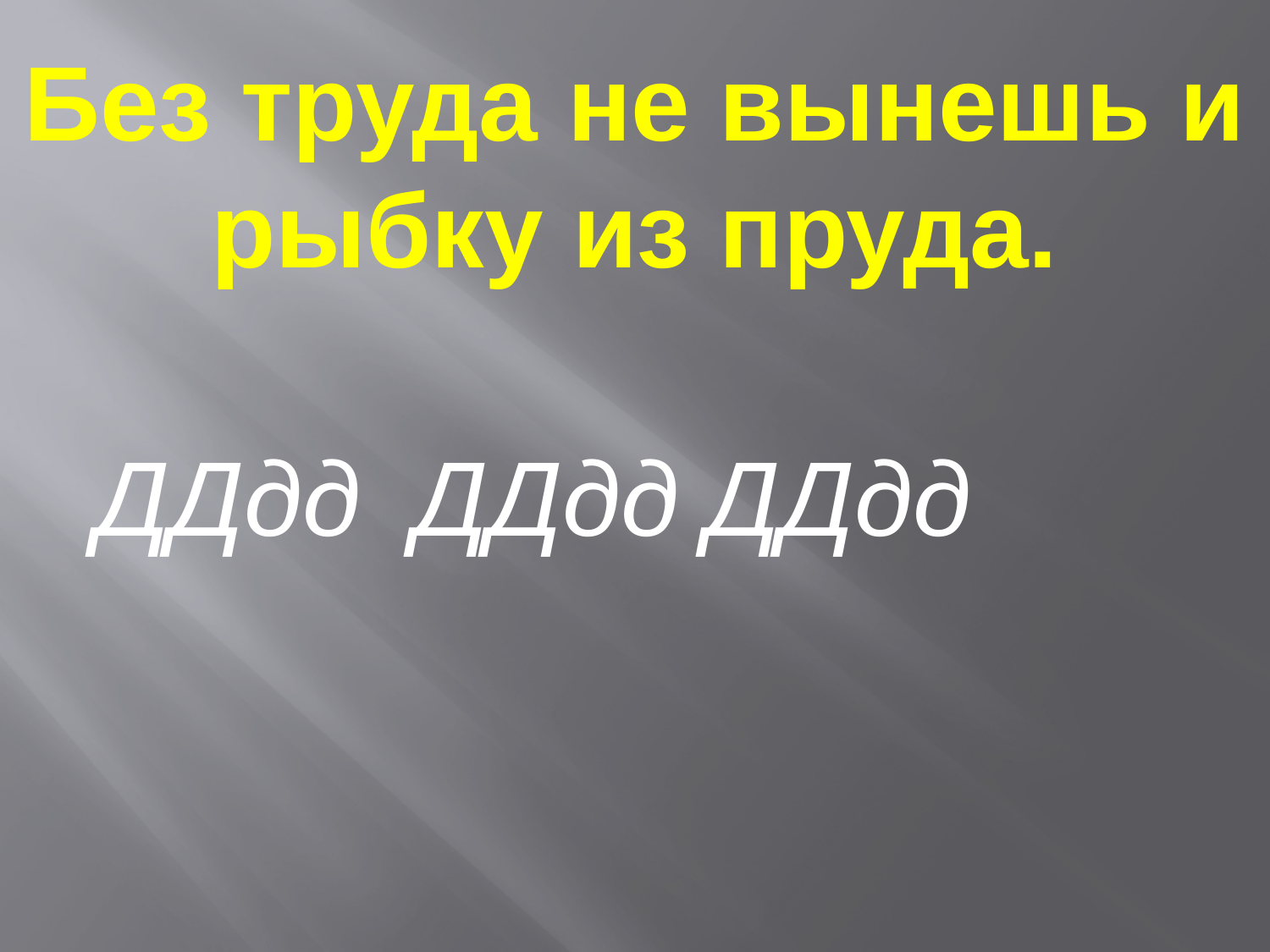

# Без труда не вынешь и рыбку из пруда.

ДДдд  ДДдд ДДдд